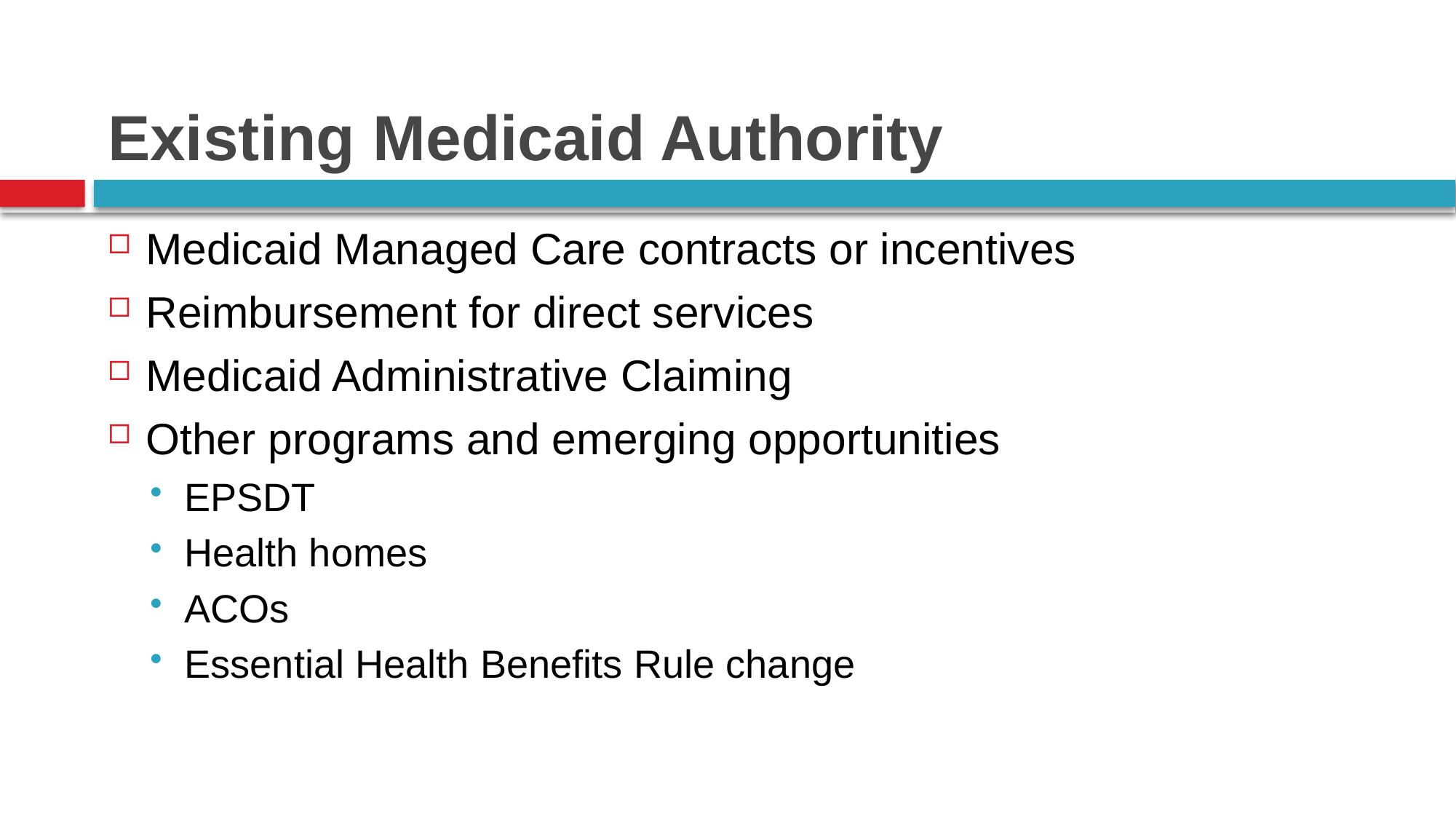

# Existing Medicaid Authority
Medicaid Managed Care contracts or incentives
Reimbursement for direct services
Medicaid Administrative Claiming
Other programs and emerging opportunities
EPSDT
Health homes
ACOs
Essential Health Benefits Rule change